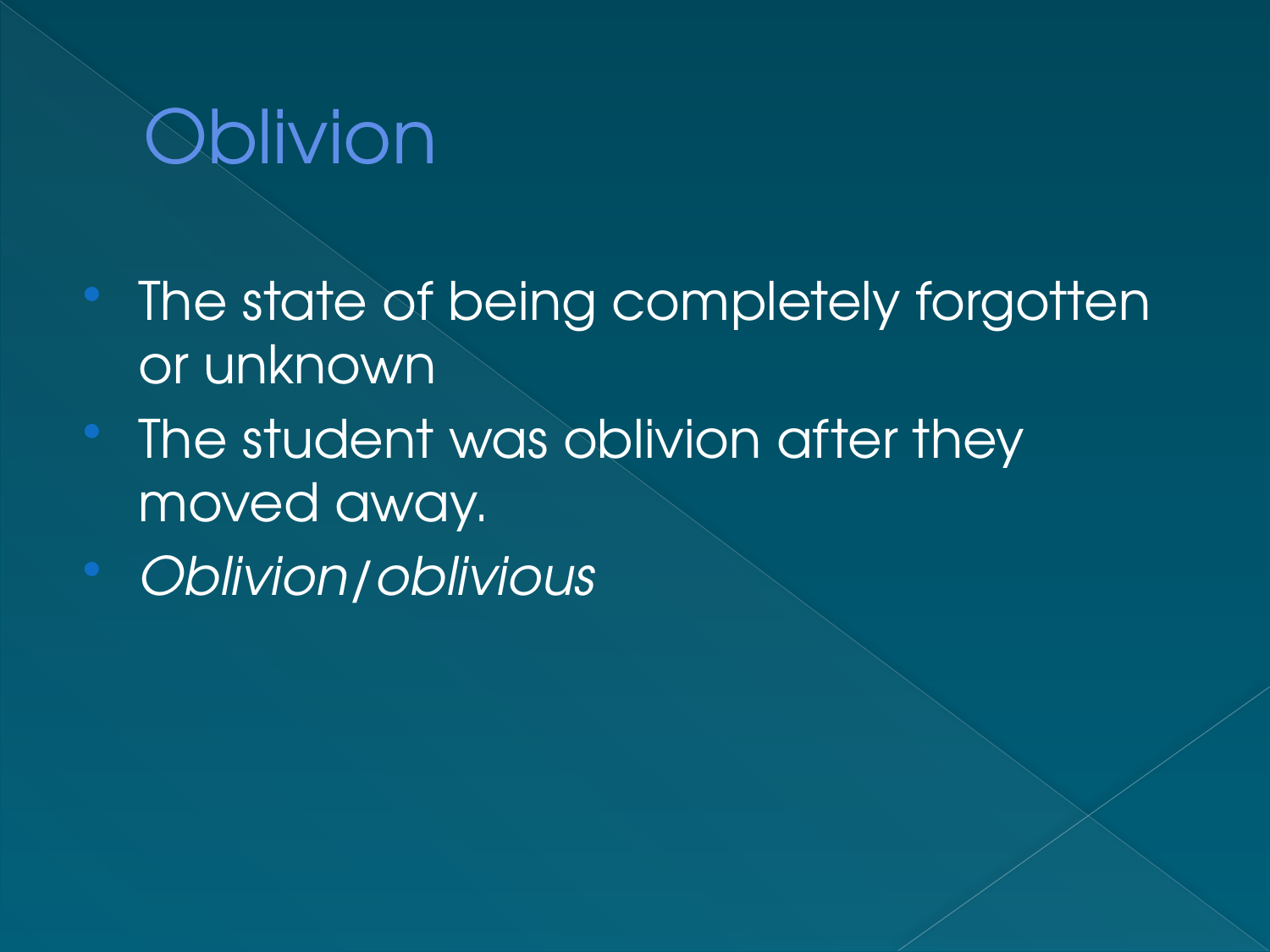

# Oblivion
The state of being completely forgotten or unknown
The student was oblivion after they moved away.
Oblivion/oblivious